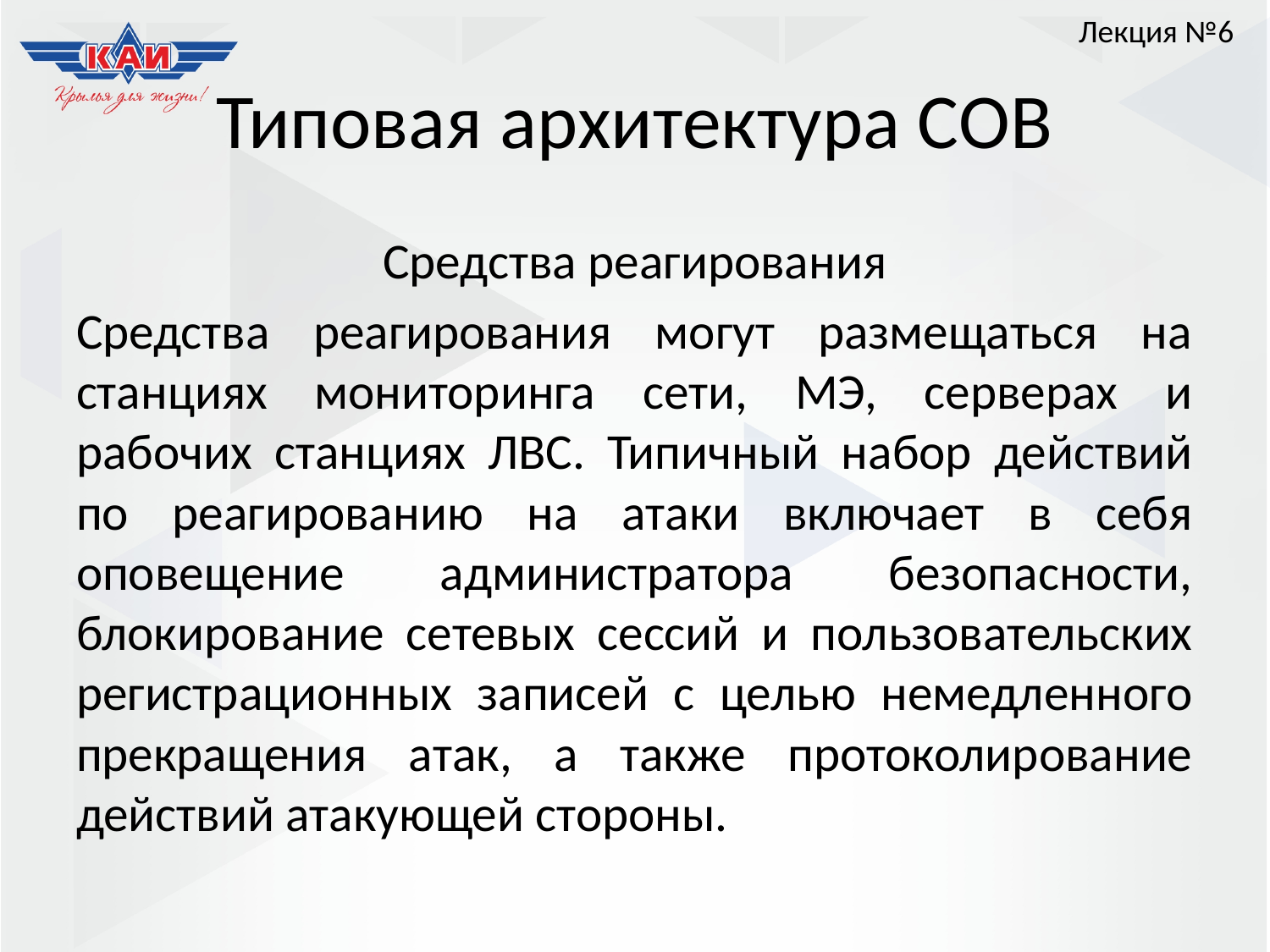

Лекция №6
# Типовая архитектура СОВ
Средства реагирования
Средства реагирования могут размещаться на станциях мониторинга сети, МЭ, серверах и рабочих станциях ЛВС. Типичный набор действий по реагированию на атаки включает в себя оповещение администратора безопасности, блокирование сетевых сессий и пользовательских регистрационных записей с целью немедленного прекращения атак, а также протоколирование действий атакующей стороны.